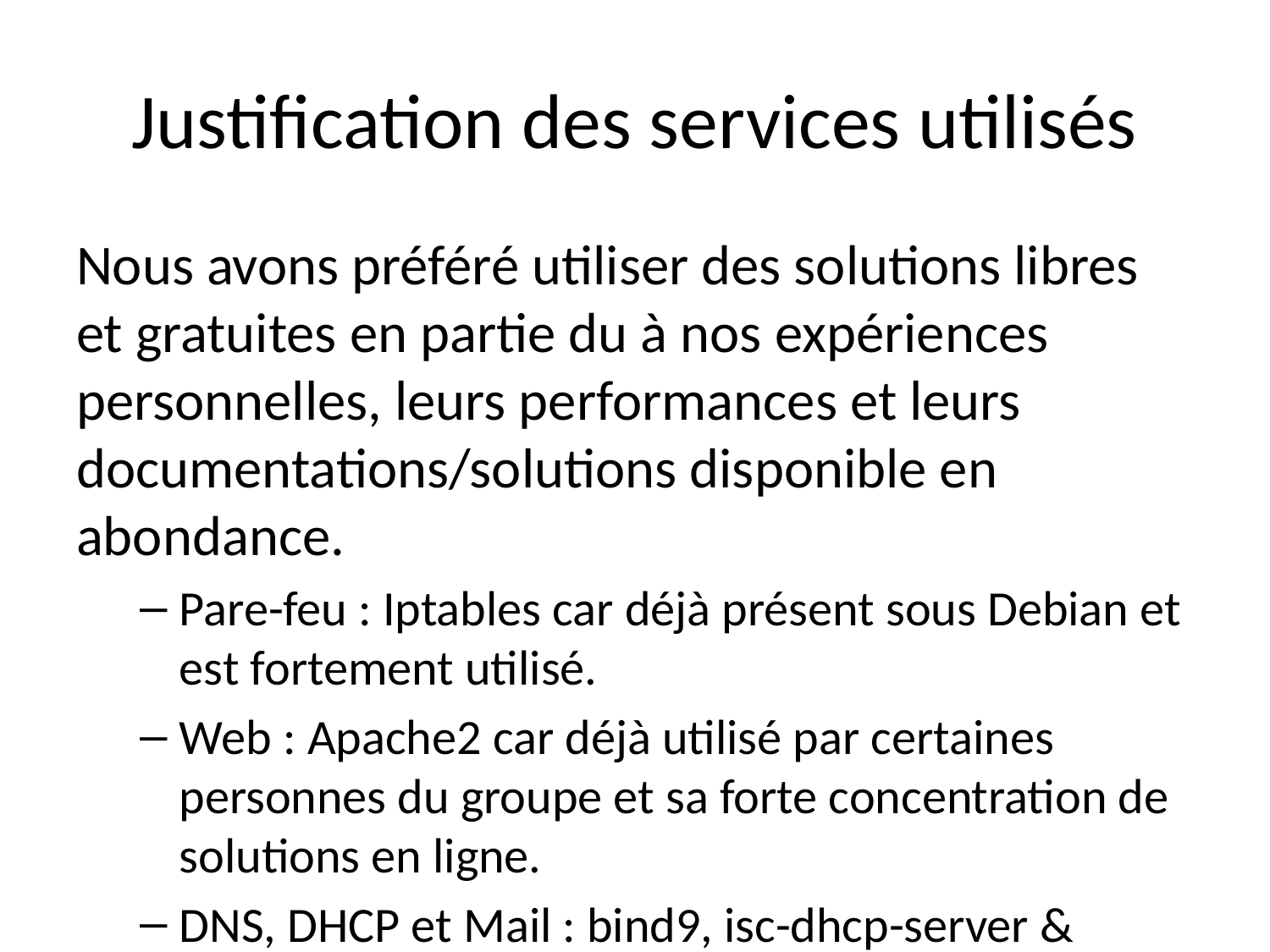

# Justification des services utilisés
Nous avons préféré utiliser des solutions libres et gratuites en partie du à nos expériences personnelles, leurs performances et leurs documentations/solutions disponible en abondance.
Pare-feu : Iptables car déjà présent sous Debian et est fortement utilisé.
Web : Apache2 car déjà utilisé par certaines personnes du groupe et sa forte concentration de solutions en ligne.
DNS, DHCP et Mail : bind9, isc-dhcp-server & postfix car ils sont plutôt répandus et ont pas mal d’expérience, ce qui fait que l’on peut se fier à ces derniers.